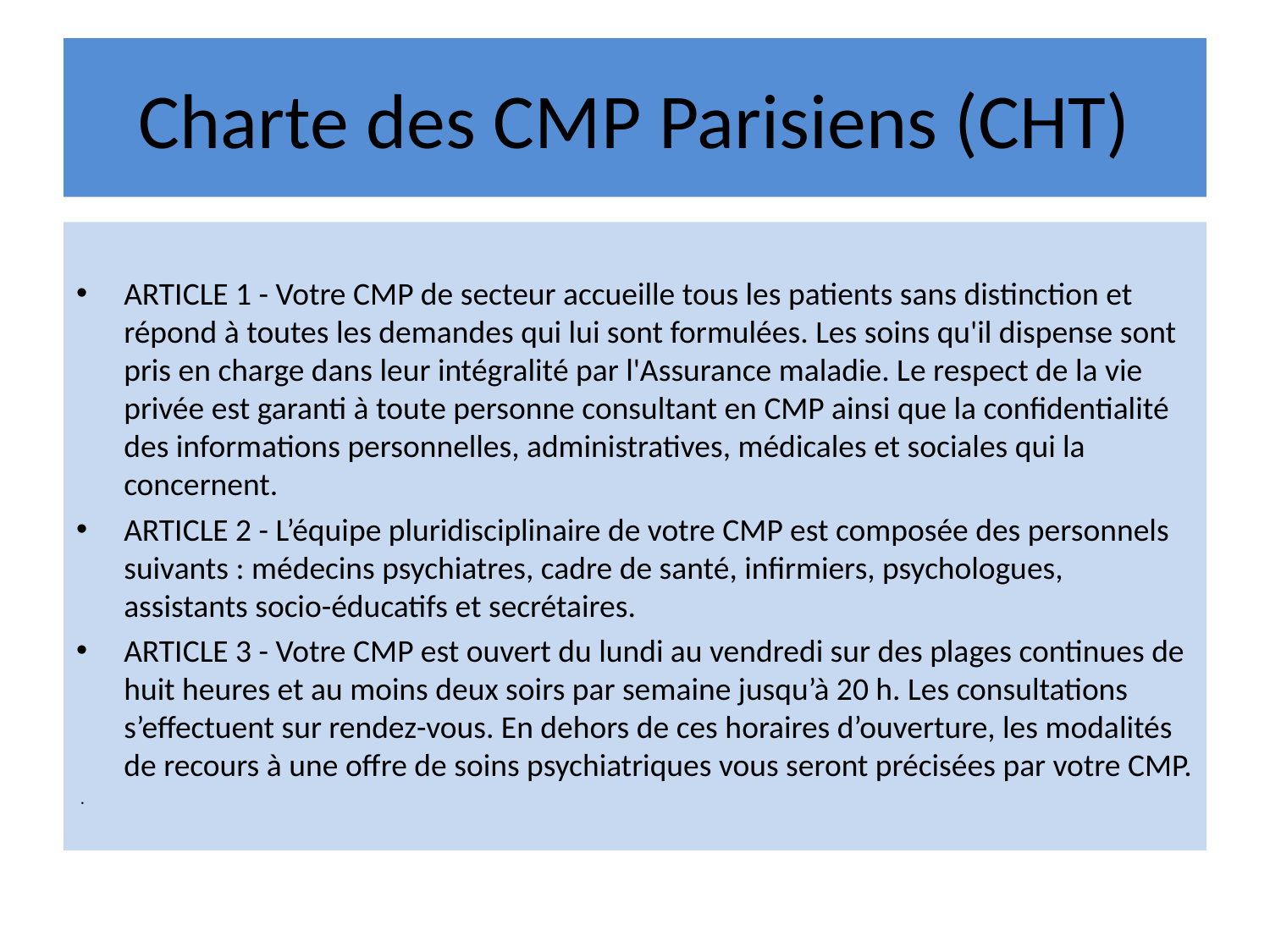

# Charte des CMP Parisiens (CHT)

ARTICLE 1 - Votre CMP de secteur accueille tous les patients sans distinction et répond à toutes les demandes qui lui sont formulées. Les soins qu'il dispense sont pris en charge dans leur intégralité par l'Assurance maladie. Le respect de la vie privée est garanti à toute personne consultant en CMP ainsi que la confidentialité des informations personnelles, administratives, médicales et sociales qui la concernent.
ARTICLE 2 - L’équipe pluridisciplinaire de votre CMP est composée des personnels suivants : médecins psychiatres, cadre de santé, infirmiers, psychologues, assistants socio-éducatifs et secrétaires.
ARTICLE 3 - Votre CMP est ouvert du lundi au vendredi sur des plages continues de huit heures et au moins deux soirs par semaine jusqu’à 20 h. Les consultations s’effectuent sur rendez-vous. En dehors de ces horaires d’ouverture, les modalités de recours à une offre de soins psychiatriques vous seront précisées par votre CMP.
 .